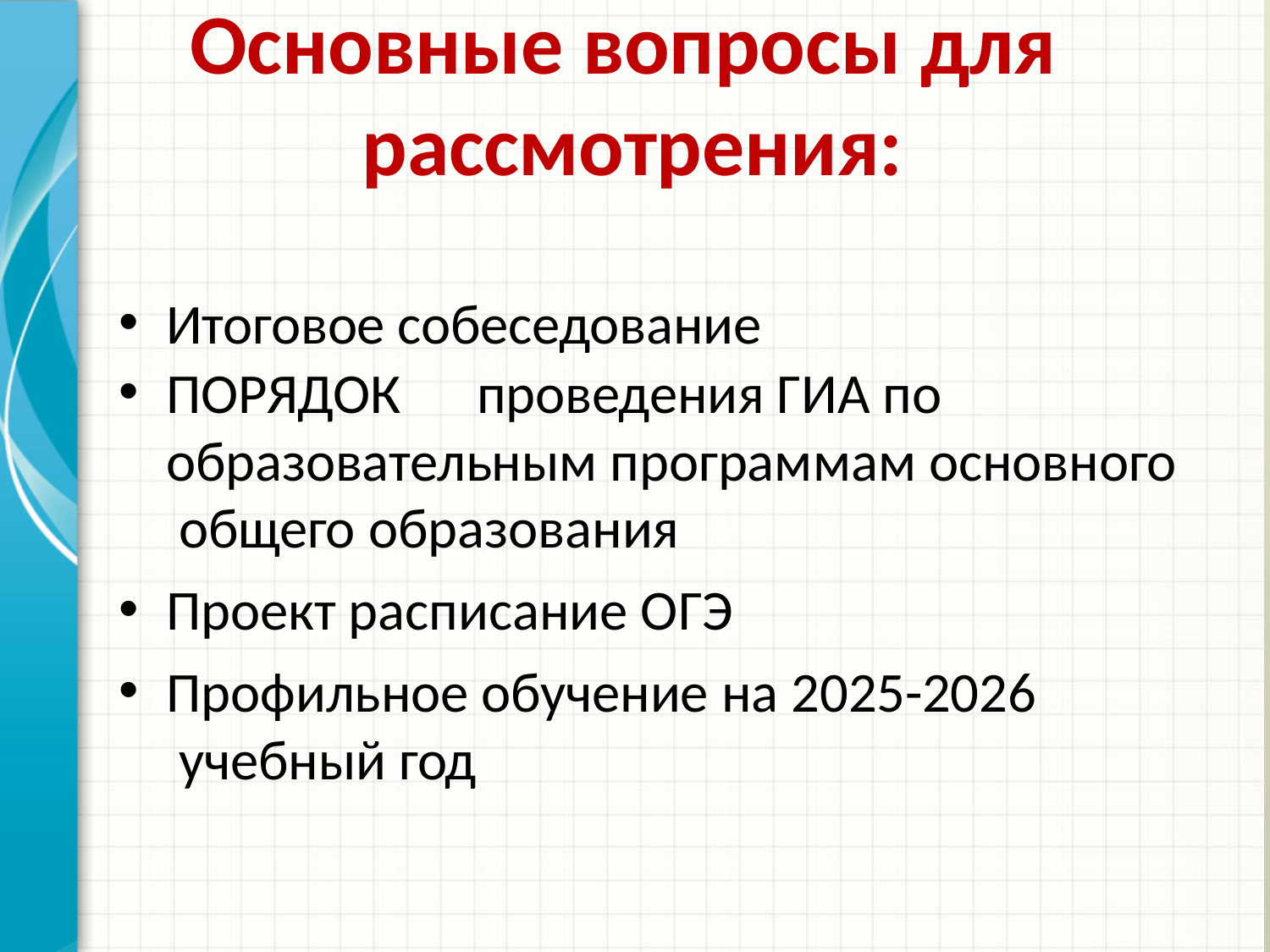

# Основные вопросы для  рассмотрения:
Итоговое собеседование
ПОРЯДОК	проведения ГИА по  образовательным программам основного  общего образования
Проект расписание ОГЭ
Профильное обучение на 2025-2026  учебный год